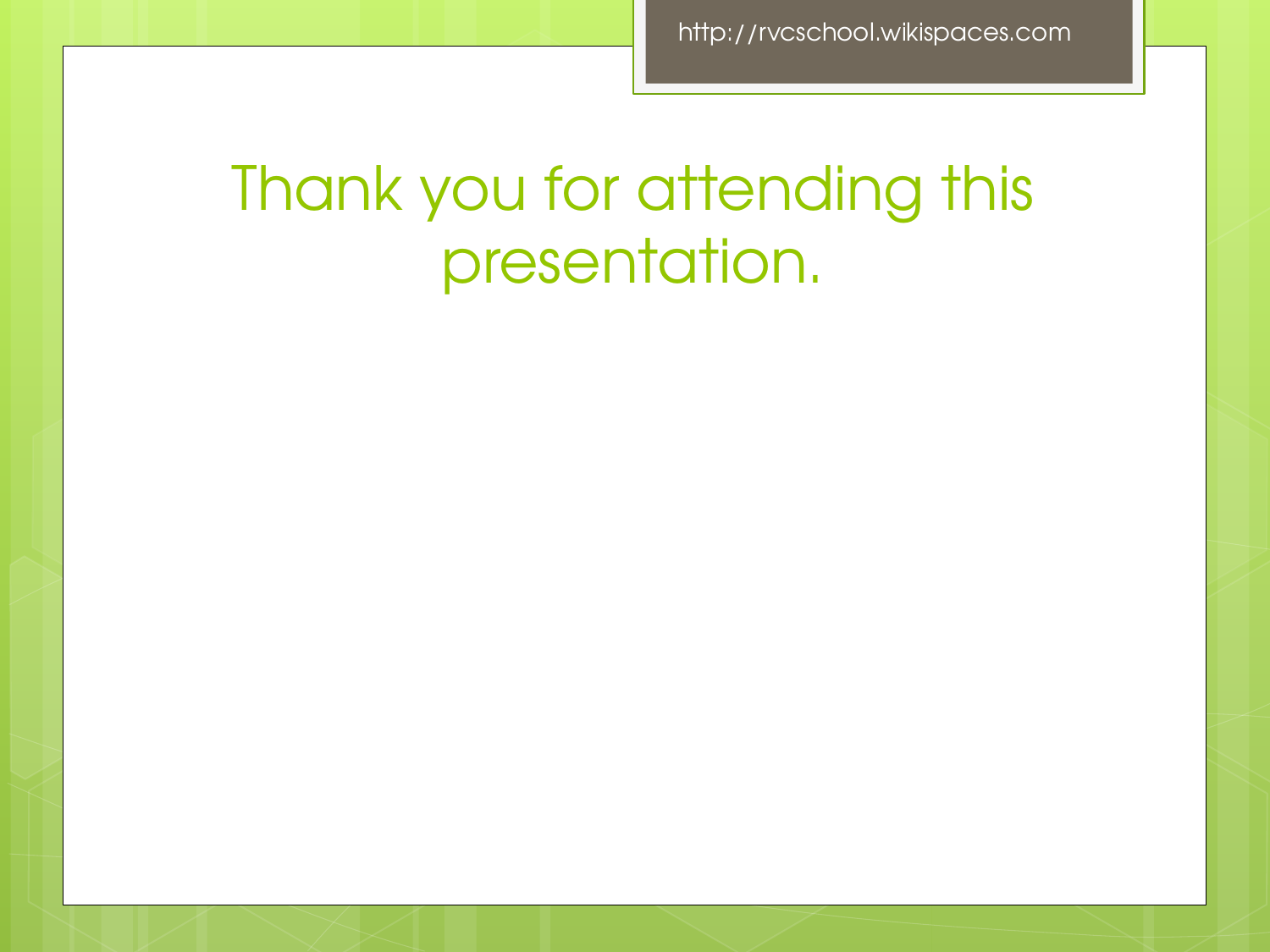

http://rvcschool.wikispaces.com
# Thank you for attending this presentation.